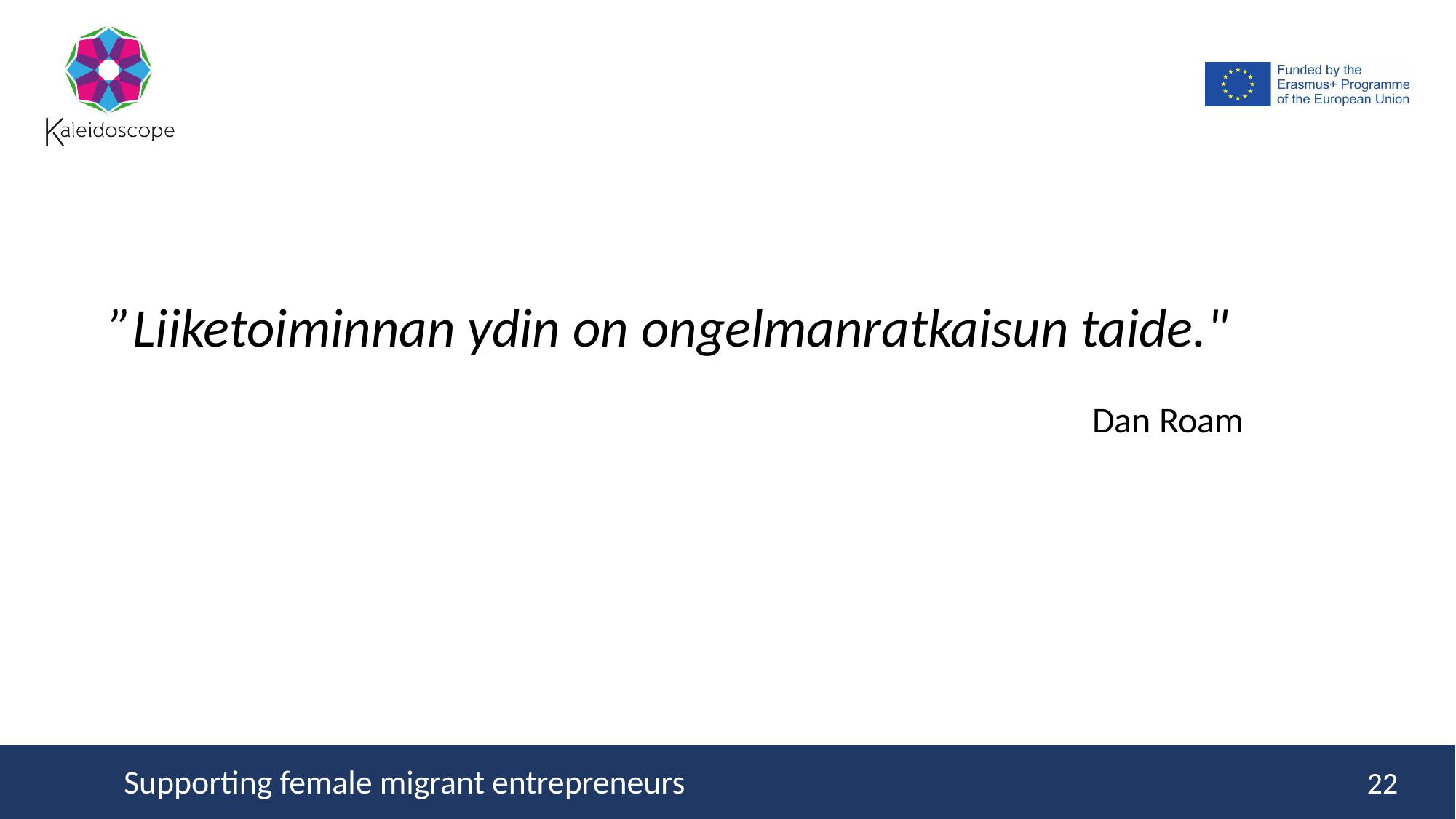

”Liiketoiminnan ydin on ongelmanratkaisun taide."

Dan Roam
22